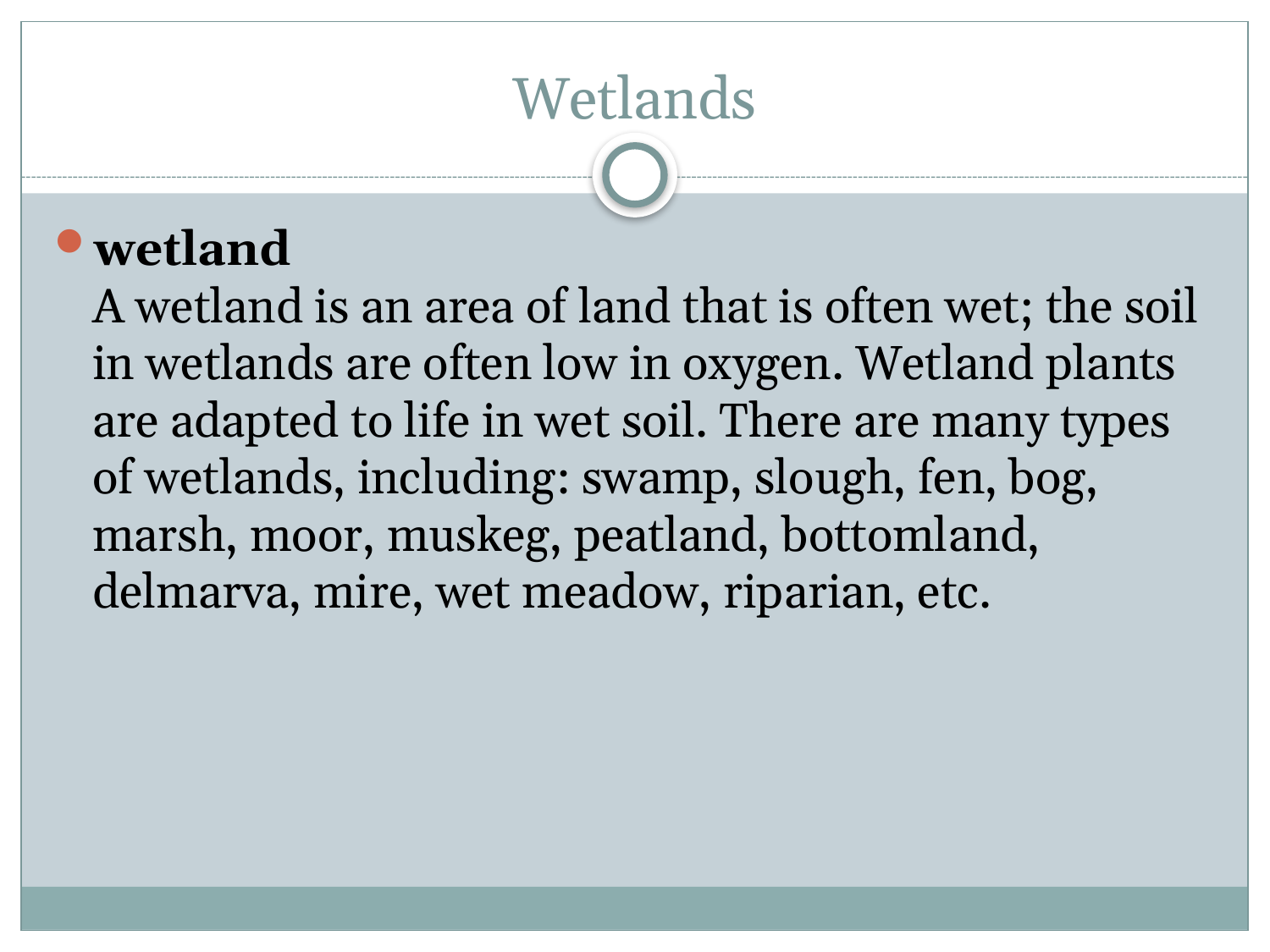

# Wetlands
wetland
A wetland is an area of land that is often wet; the soil in wetlands are often low in oxygen. Wetland plants are adapted to life in wet soil. There are many types of wetlands, including: swamp, slough, fen, bog, marsh, moor, muskeg, peatland, bottomland, delmarva, mire, wet meadow, riparian, etc.